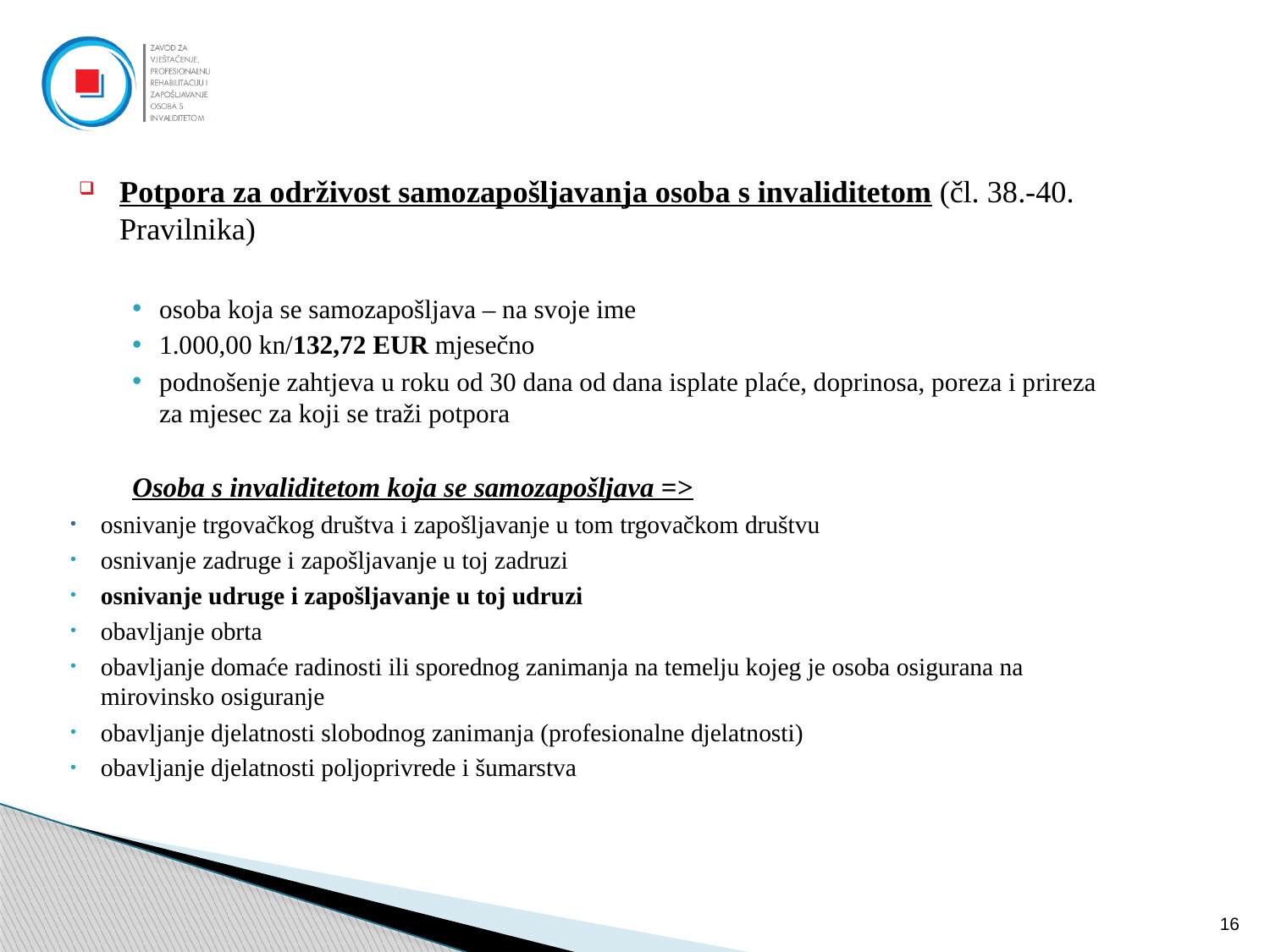

Potpora za održivost samozapošljavanja osoba s invaliditetom (čl. 38.-40. Pravilnika)

osoba koja se samozapošljava – na svoje ime
1.000,00 kn/132,72 EUR mjesečno
podnošenje zahtjeva u roku od 30 dana od dana isplate plaće, doprinosa, poreza i prireza za mjesec za koji se traži potpora

Osoba s invaliditetom koja se samozapošljava =>
osnivanje trgovačkog društva i zapošljavanje u tom trgovačkom društvu
osnivanje zadruge i zapošljavanje u toj zadruzi
osnivanje udruge i zapošljavanje u toj udruzi
obavljanje obrta
obavljanje domaće radinosti ili sporednog zanimanja na temelju kojeg je osoba osigurana na mirovinsko osiguranje
obavljanje djelatnosti slobodnog zanimanja (profesionalne djelatnosti)
obavljanje djelatnosti poljoprivrede i šumarstva

16